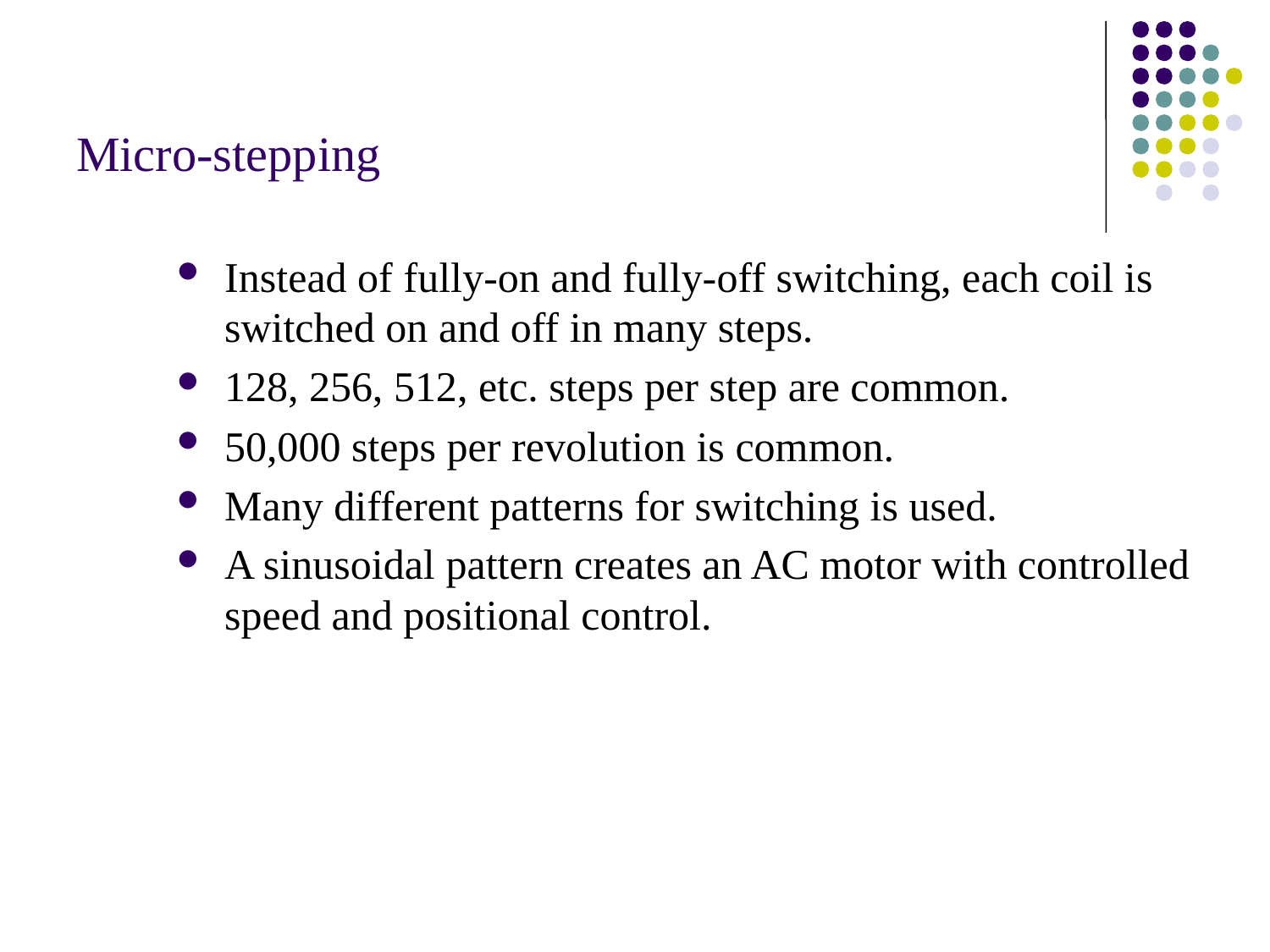

# Micro-stepping
Instead of fully-on and fully-off switching, each coil is switched on and off in many steps.
128, 256, 512, etc. steps per step are common.
50,000 steps per revolution is common.
Many different patterns for switching is used.
A sinusoidal pattern creates an AC motor with controlled speed and positional control.